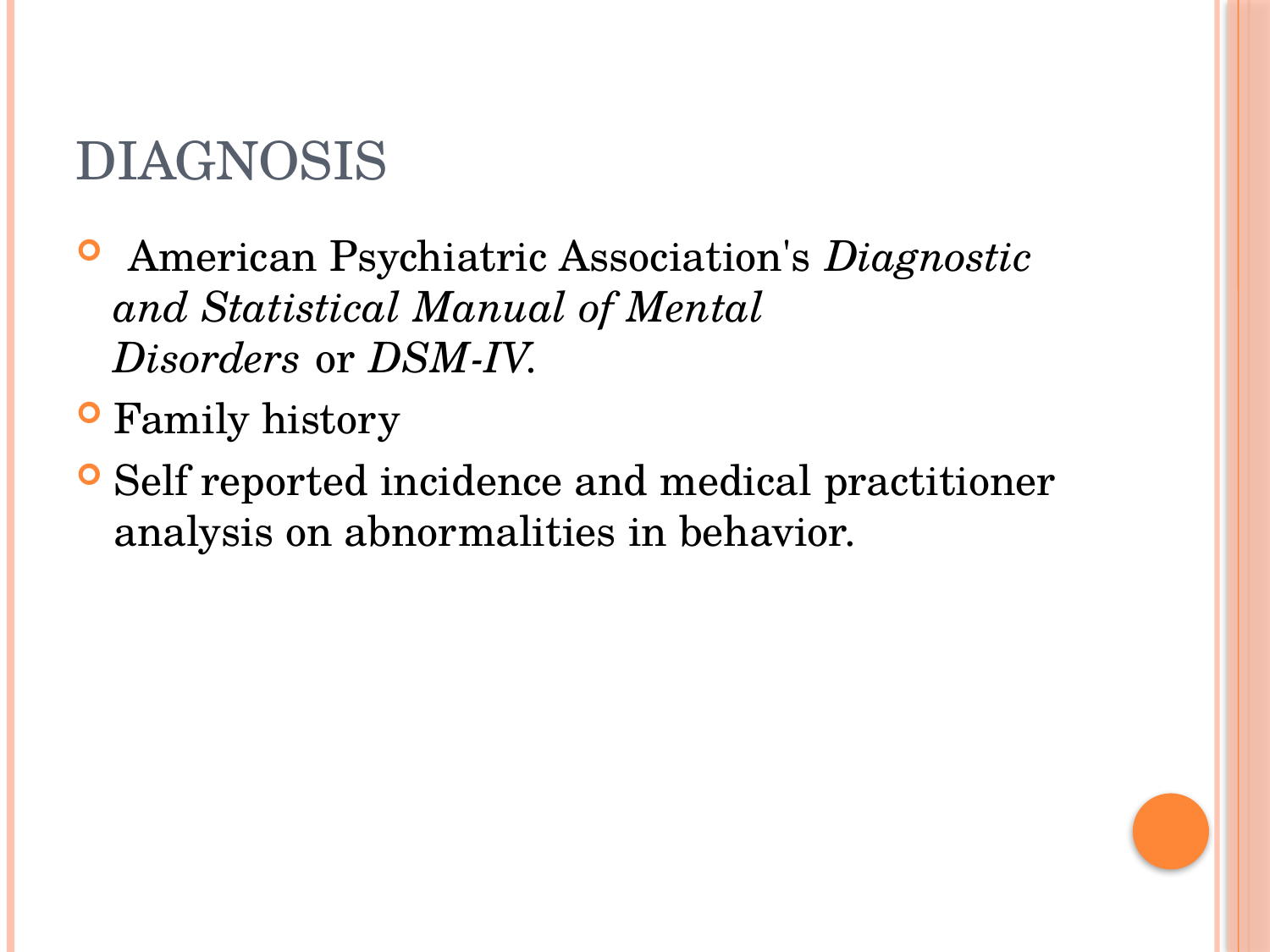

# Diagnosis
 American Psychiatric Association's Diagnostic and Statistical Manual of Mental Disorders or DSM-IV.
Family history
Self reported incidence and medical practitioner analysis on abnormalities in behavior.